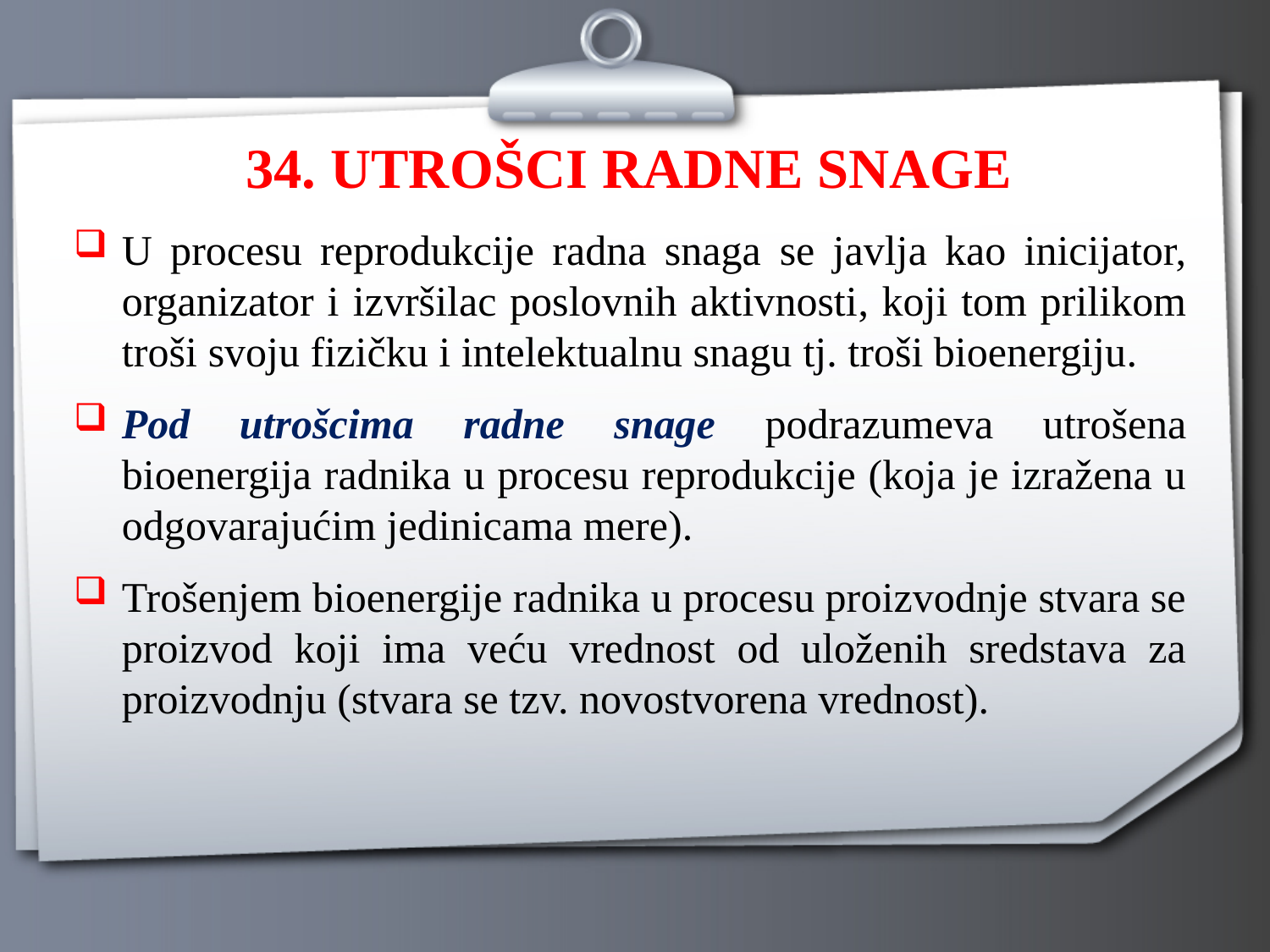

# 34. UTROŠCI RADNE SNAGE
U procesu reprodukcije radna snaga se javlja kao inicijator, organizator i izvršilac poslovnih aktivnosti, koji tom prilikom troši svoju fizičku i intelektualnu snagu tj. troši bioenergiju.
Pod utrošcima radne snage podrazumeva utrošena bioenergija radnika u procesu reprodukcije (koja je izražena u odgovarajućim jedinicama mere).
Trošenjem bioenergije radnika u procesu proizvodnje stvara se proizvod koji ima veću vrednost od uloženih sredstava za proizvodnju (stvara se tzv. novostvorena vrednost).